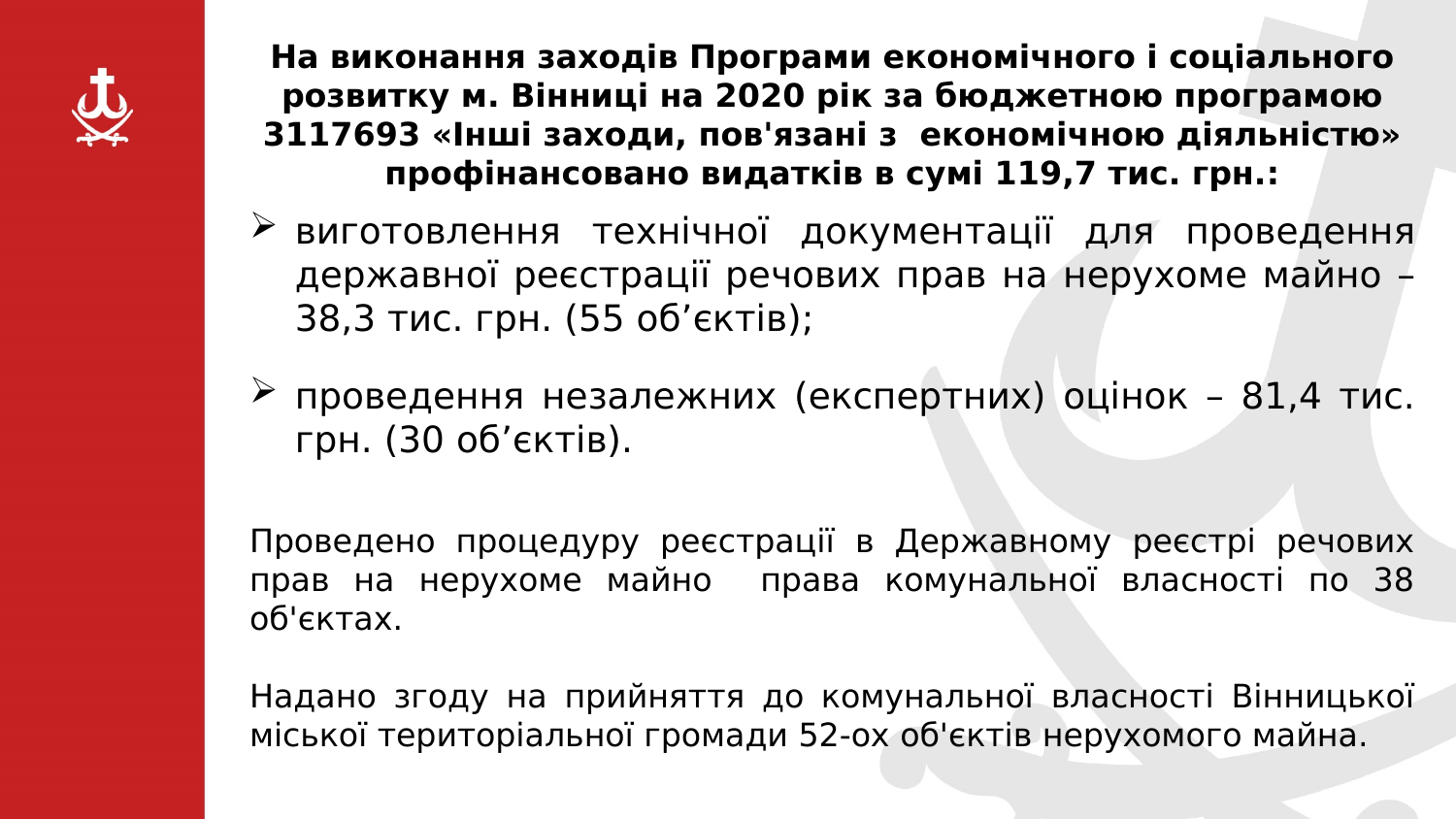

На виконання заходів Програми економічного і соціального розвитку м. Вінниці на 2020 рік за бюджетною програмою 3117693 «Інші заходи, пов'язані з  економічною діяльністю» профінансовано видатків в сумі 119,7 тис. грн.:
виготовлення технічної документації для проведення державної реєстрації речових прав на нерухоме майно – 38,3 тис. грн. (55 об’єктів);

проведення незалежних (експертних) оцінок – 81,4 тис. грн. (30 об’єктів).

Проведено процедуру реєстрації в Державному реєстрі речових прав на нерухоме майно  права комунальної власності по 38 об'єктах.

Надано згоду на прийняття до комунальної власності Вінницької міської територіальної громади 52-ох об'єктів нерухомого майна.